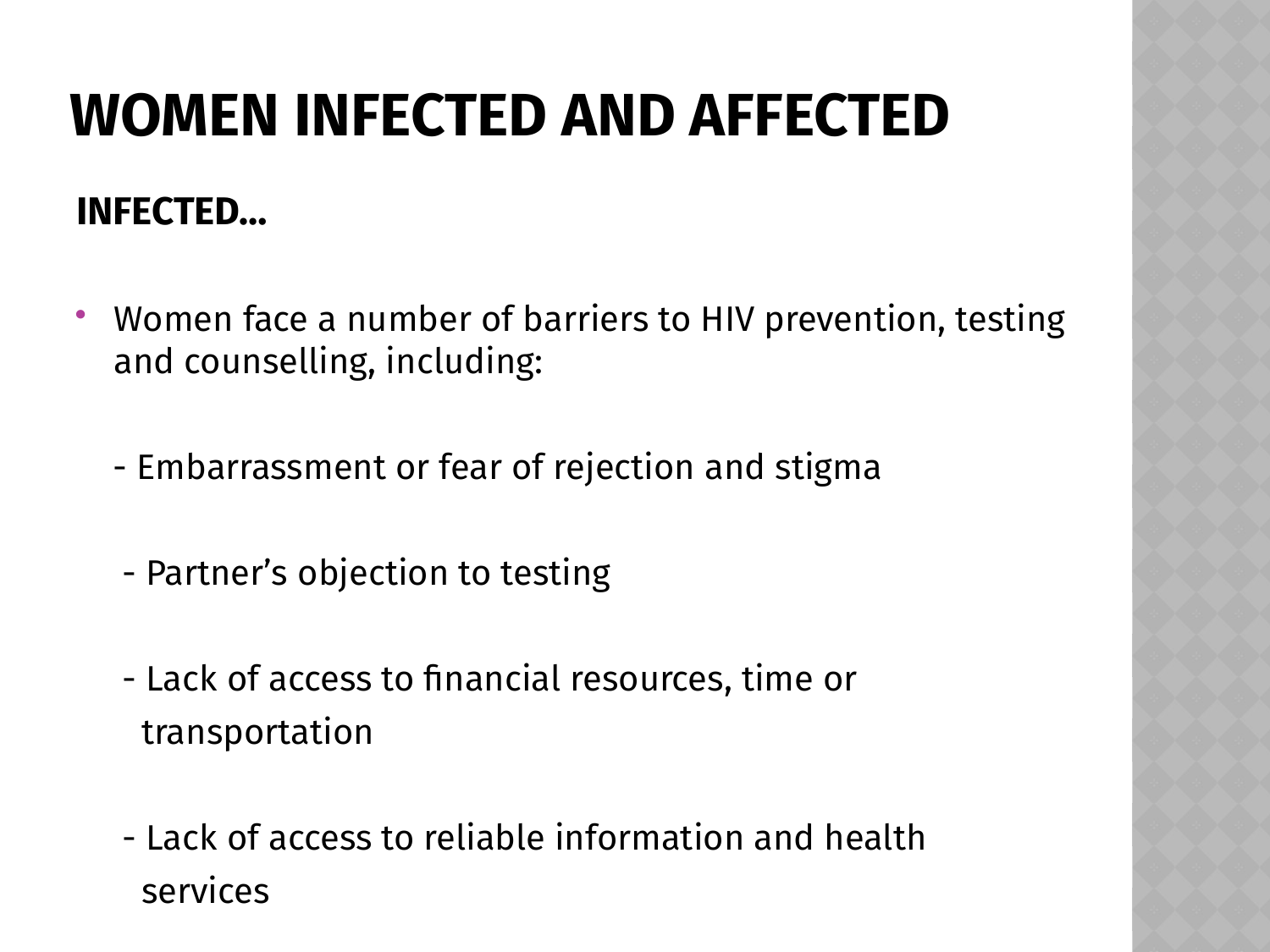

# WOMEN INFECTED AND AFFECTED
INFECTED…

Women face a number of barriers to HIV prevention, testing and counselling, including:

    - Embarrassment or fear of rejection and stigma

     - Partner’s objection to testing

     - Lack of access to financial resources, time or
       transportation

     - Lack of access to reliable information and health
       services